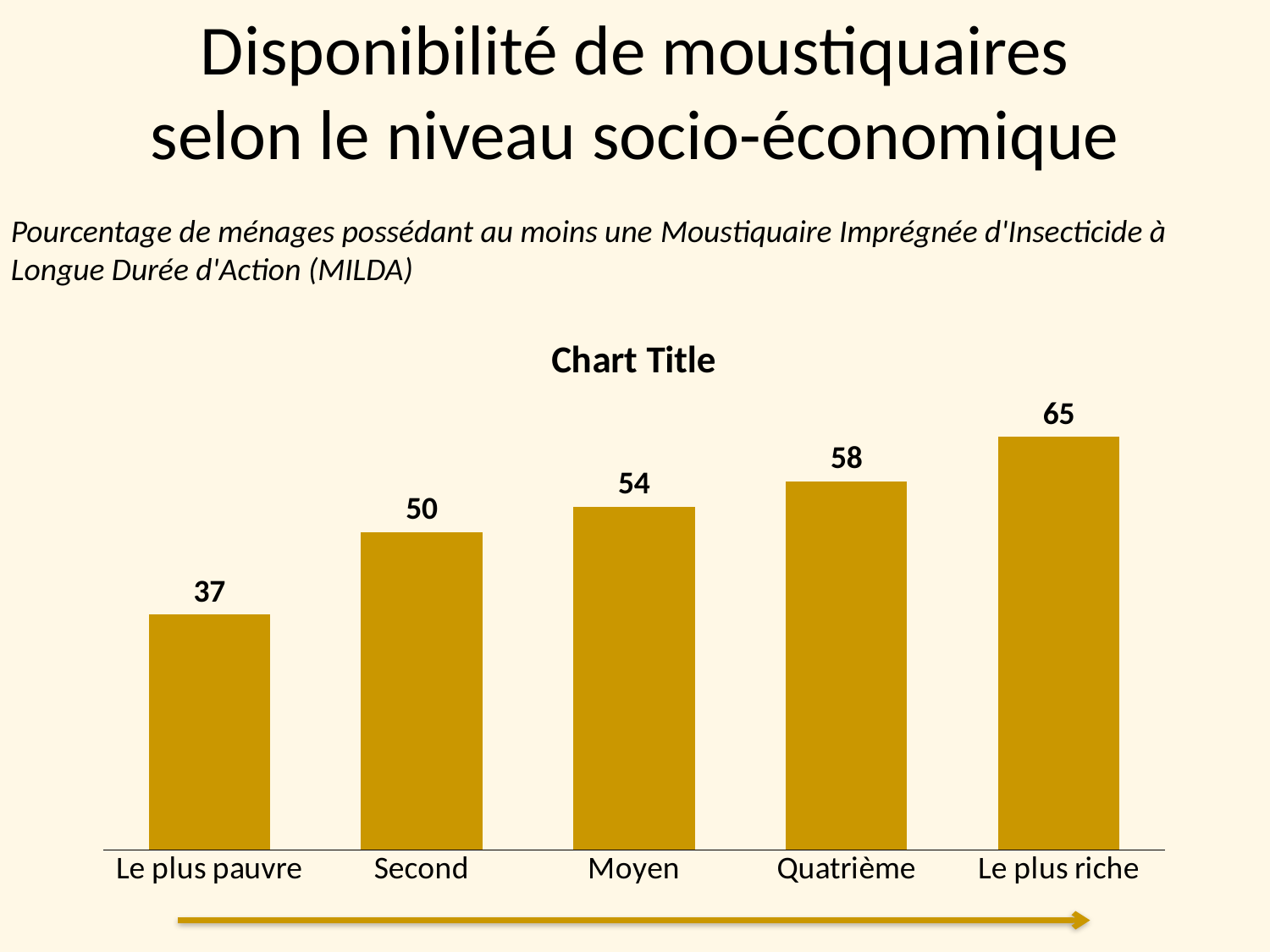

# Disponibilité de moustiquaires selon le niveau socio-économique
Pourcentage de ménages possédant au moins une Moustiquaire Imprégnée d'Insecticide à Longue Durée d'Action (MILDA)

### Chart:

| Category |  |
|---|---|
| Le plus pauvre | 37.0 |
| Second | 50.0 |
| Moyen | 54.0 |
| Quatrième | 58.0 |
| Le plus riche | 65.0 |